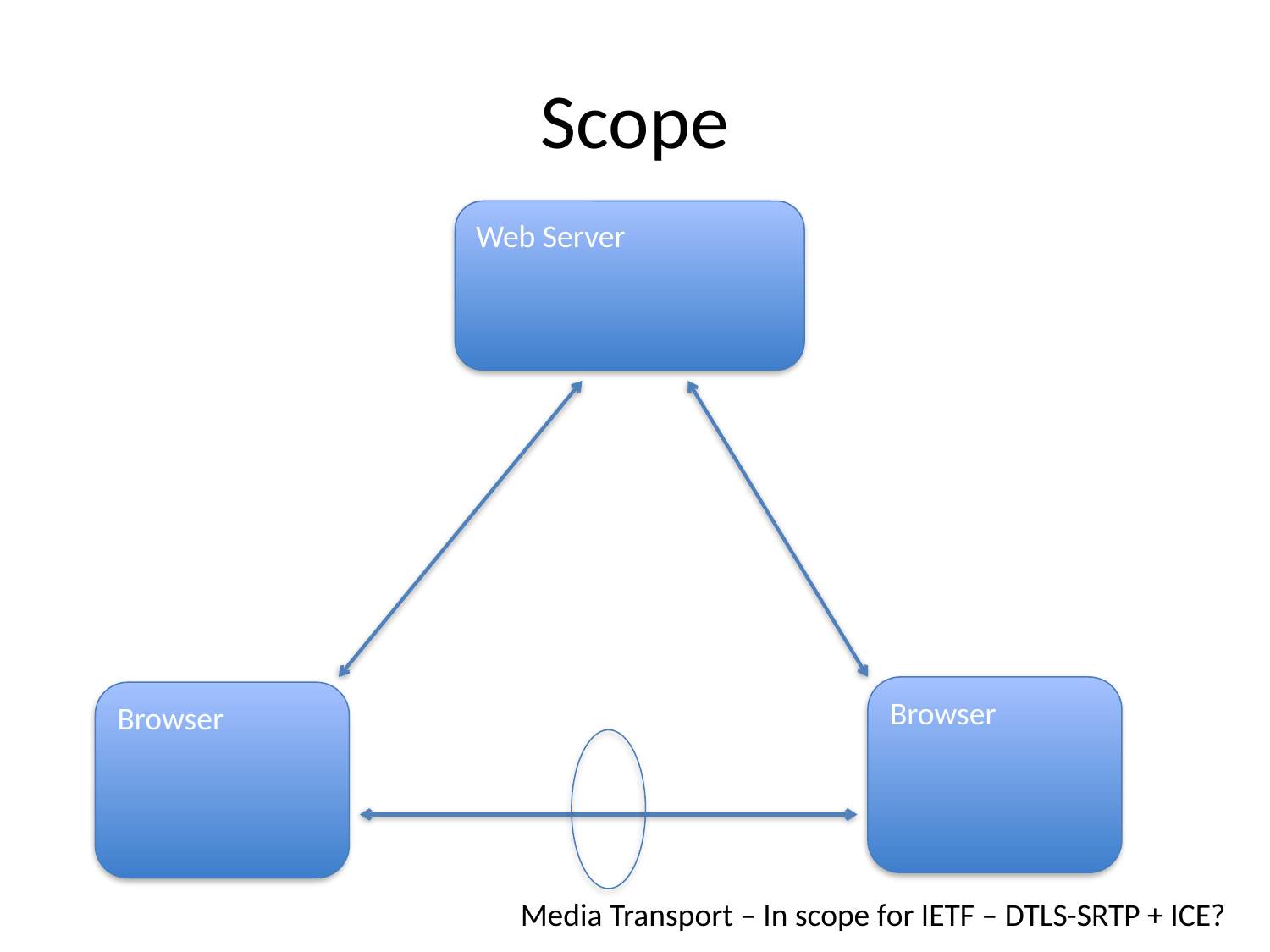

# Scope
Web Server
Browser
Browser

Media Transport – In scope for IETF – DTLS-SRTP + ICE?